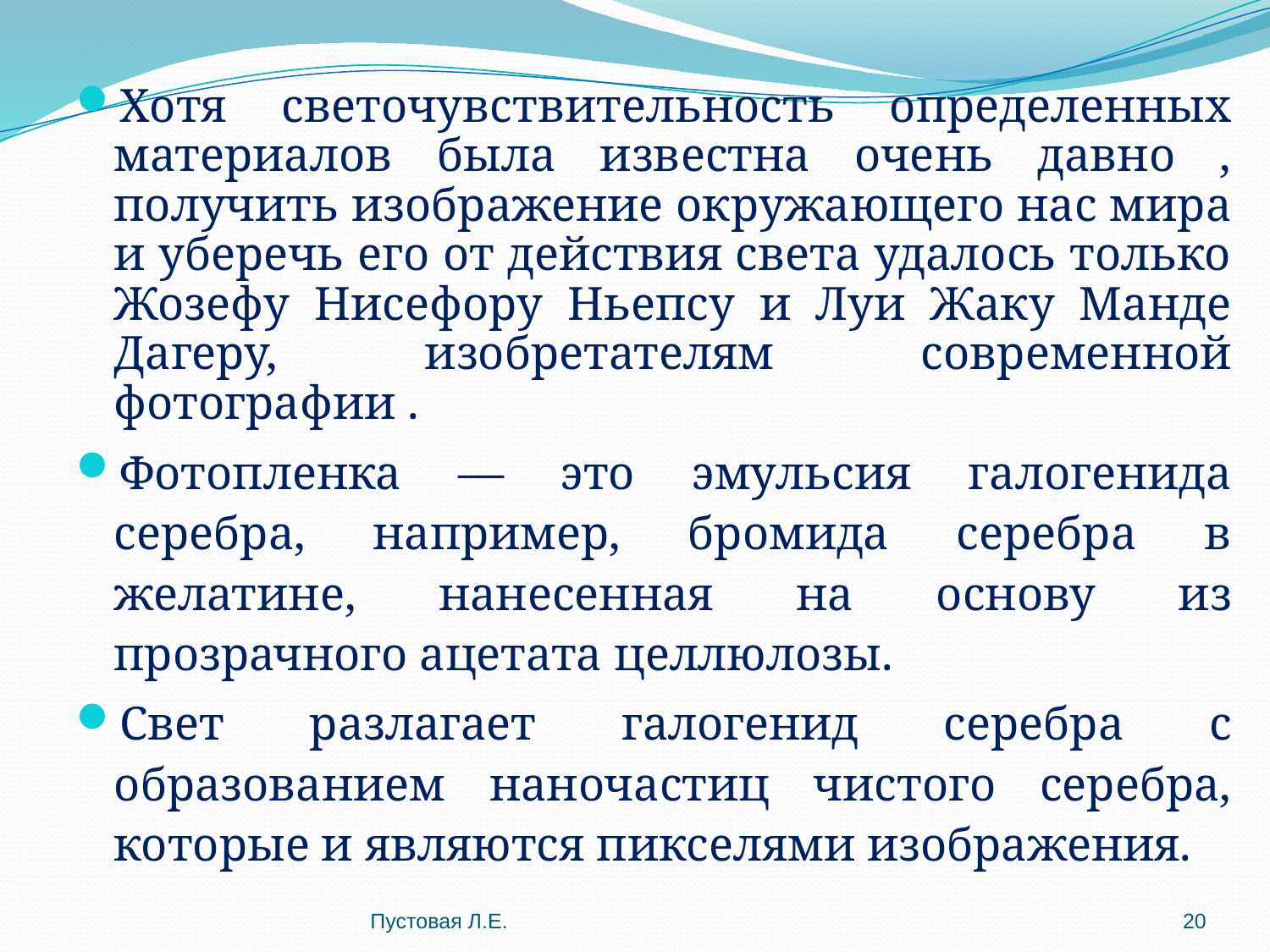

Хотя светочувствительность определенных материалов была известна очень давно , получить изображение окружающего нас мира и уберечь его от действия света удалось только Жозефу Нисефору Ньепсу и Луи Жаку Манде Дагеру, изобретателям современной фотографии .
Фотопленка — это эмульсия галогенида серебра, например, бромида серебра в желатине, нанесенная на основу из прозрачного ацетата целлюлозы.
Свет разлагает галогенид серебра с образованием наночастиц чистого серебра, которые и являются пикселями изображения.

Пустовая Л.Е.
20